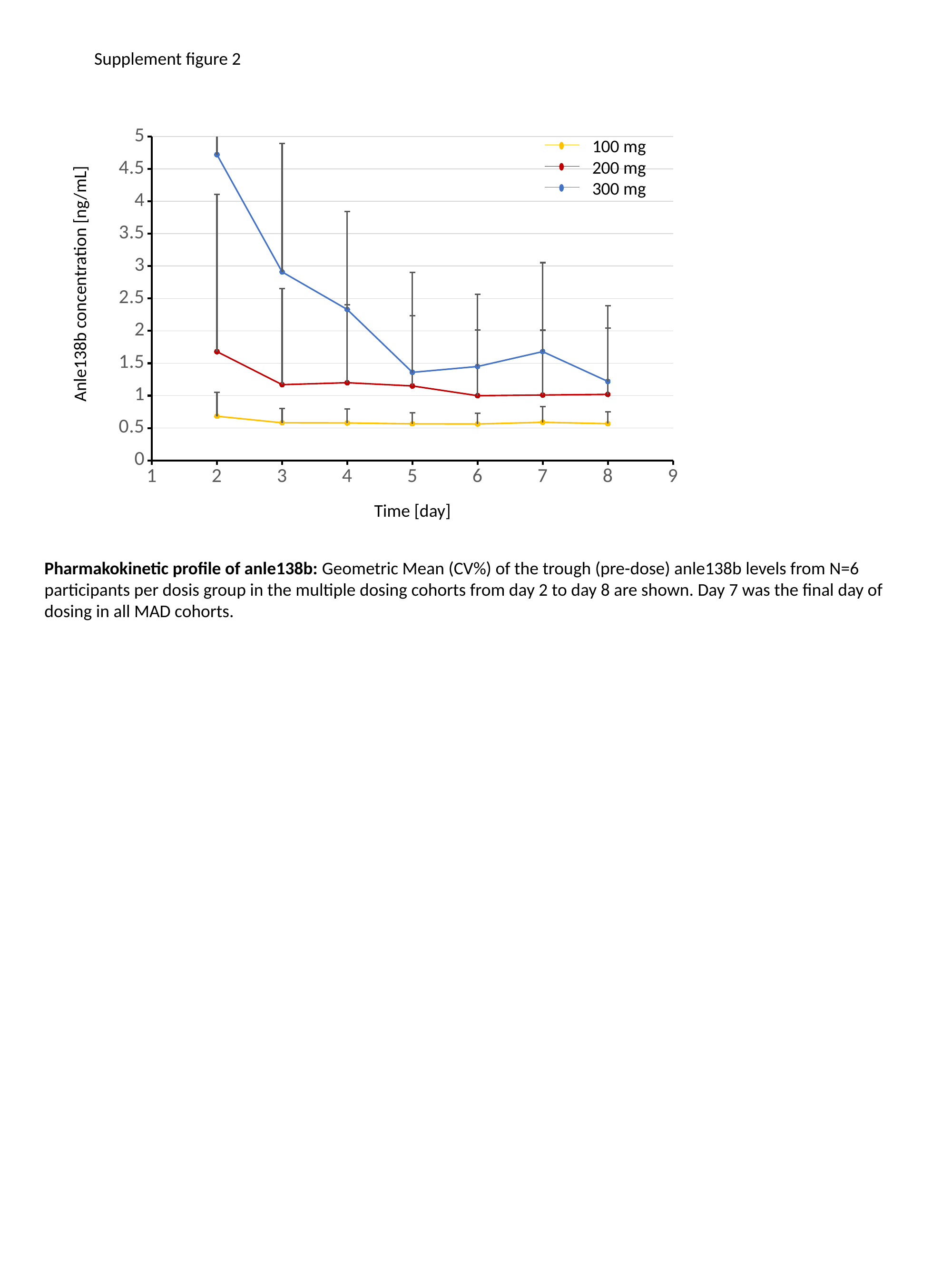

Supplement figure 2

### Chart

| Category | Mean 300mg | Mean 200mg | Mean 100mg |
|---|---|---|---|
100 mg

200 mg

300 mg

Anle138b concentration [ng/mL]
Time [day]
Pharmakokinetic profile of anle138b: Geometric Mean (CV%) of the trough (pre-dose) anle138b levels from N=6 participants per dosis group in the multiple dosing cohorts from day 2 to day 8 are shown. Day 7 was the final day of dosing in all MAD cohorts.